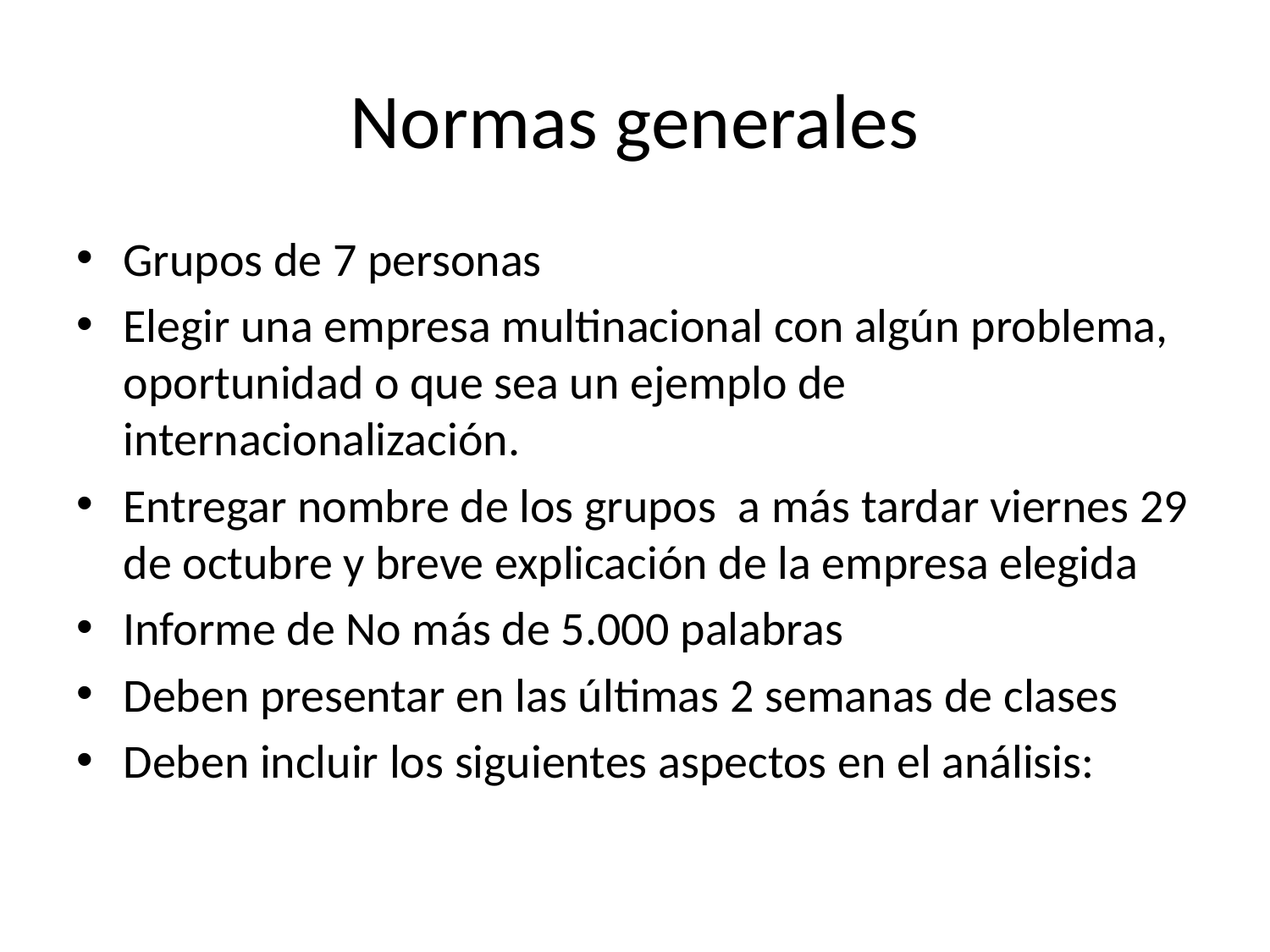

# Normas generales
Grupos de 7 personas
Elegir una empresa multinacional con algún problema, oportunidad o que sea un ejemplo de internacionalización.
Entregar nombre de los grupos  a más tardar viernes 29 de octubre y breve explicación de la empresa elegida
Informe de No más de 5.000 palabras
Deben presentar en las últimas 2 semanas de clases
Deben incluir los siguientes aspectos en el análisis: